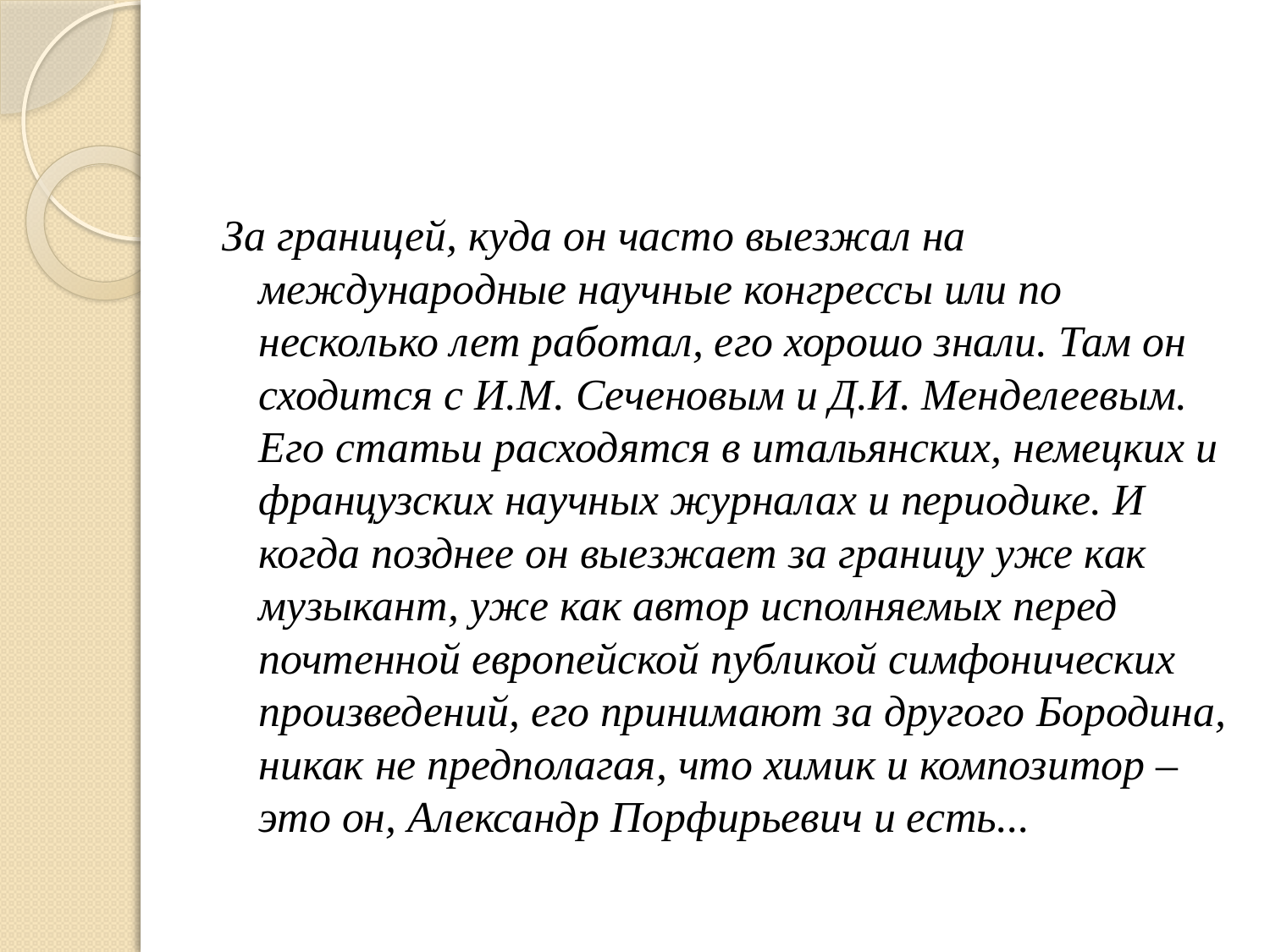

За границей, куда он часто выезжал на международные научные конгрессы или по несколько лет работал, его хорошо знали. Там он сходится с И.М. Сеченовым и Д.И. Менделеевым. Его статьи расходятся в итальянских, немецких и французских научных журналах и периодике. И когда позднее он выезжает за границу уже как музыкант, уже как автор исполняемых перед почтенной европейской публикой симфонических произведений, его принимают за другого Бородина, никак не предполагая, что химик и композитор – это он, Александр Порфирьевич и есть...